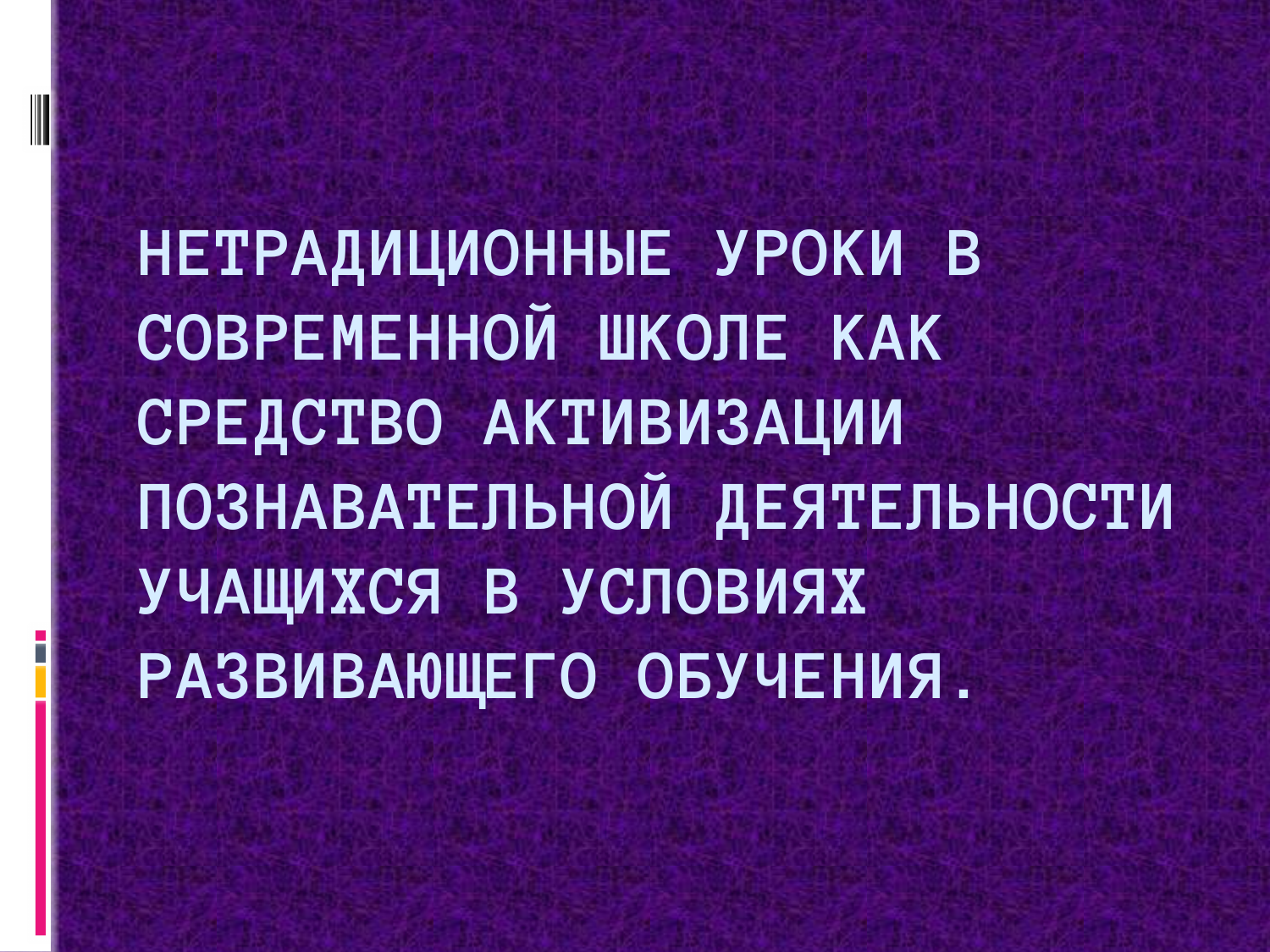

# Нетрадиционные уроки в современной школе как средство активизации познавательной деятельности учащихся в условиях развивающего обучения.